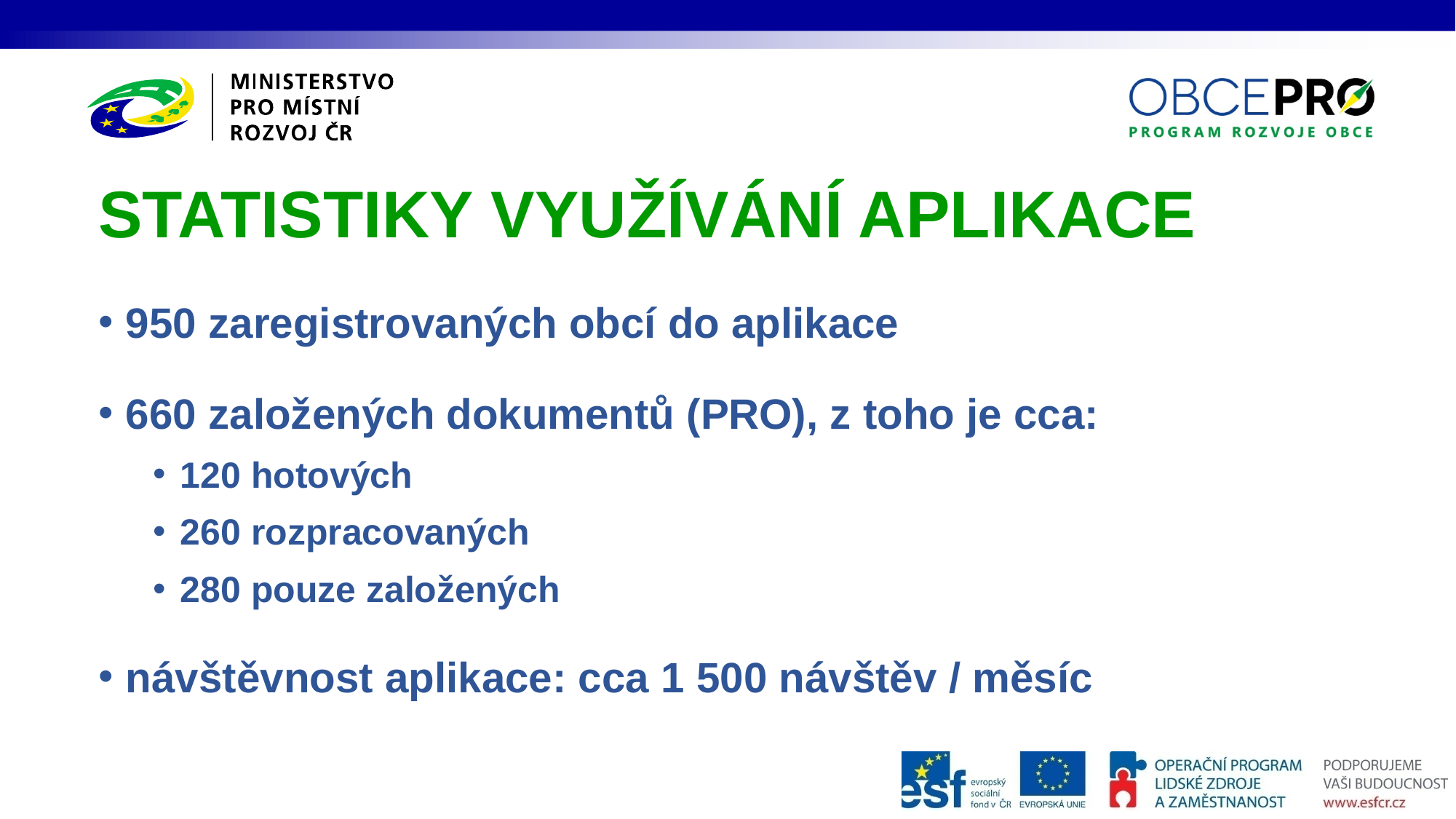

# STATISTIKY VYUŽÍVÁNÍ APLIKACE
950 zaregistrovaných obcí do aplikace
660 založených dokumentů (PRO), z toho je cca:
120 hotových
260 rozpracovaných
280 pouze založených
návštěvnost aplikace: cca 1 500 návštěv / měsíc